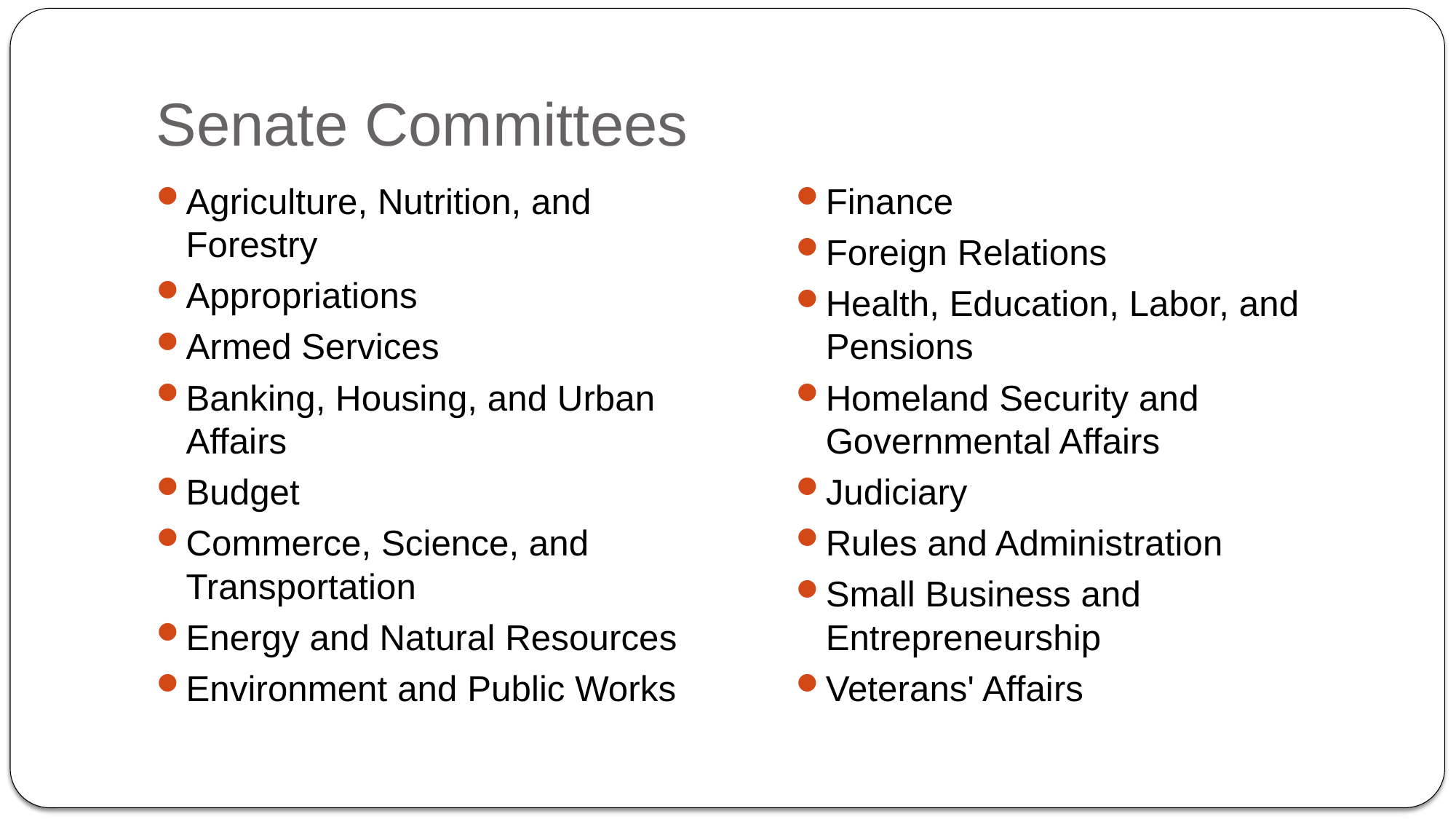

# Senate Committees
Agriculture, Nutrition, and Forestry
Appropriations
Armed Services
Banking, Housing, and Urban Affairs
Budget
Commerce, Science, and Transportation
Energy and Natural Resources
Environment and Public Works

Finance
Foreign Relations
Health, Education, Labor, and Pensions
Homeland Security and Governmental Affairs
Judiciary
Rules and Administration
Small Business and Entrepreneurship
Veterans' Affairs